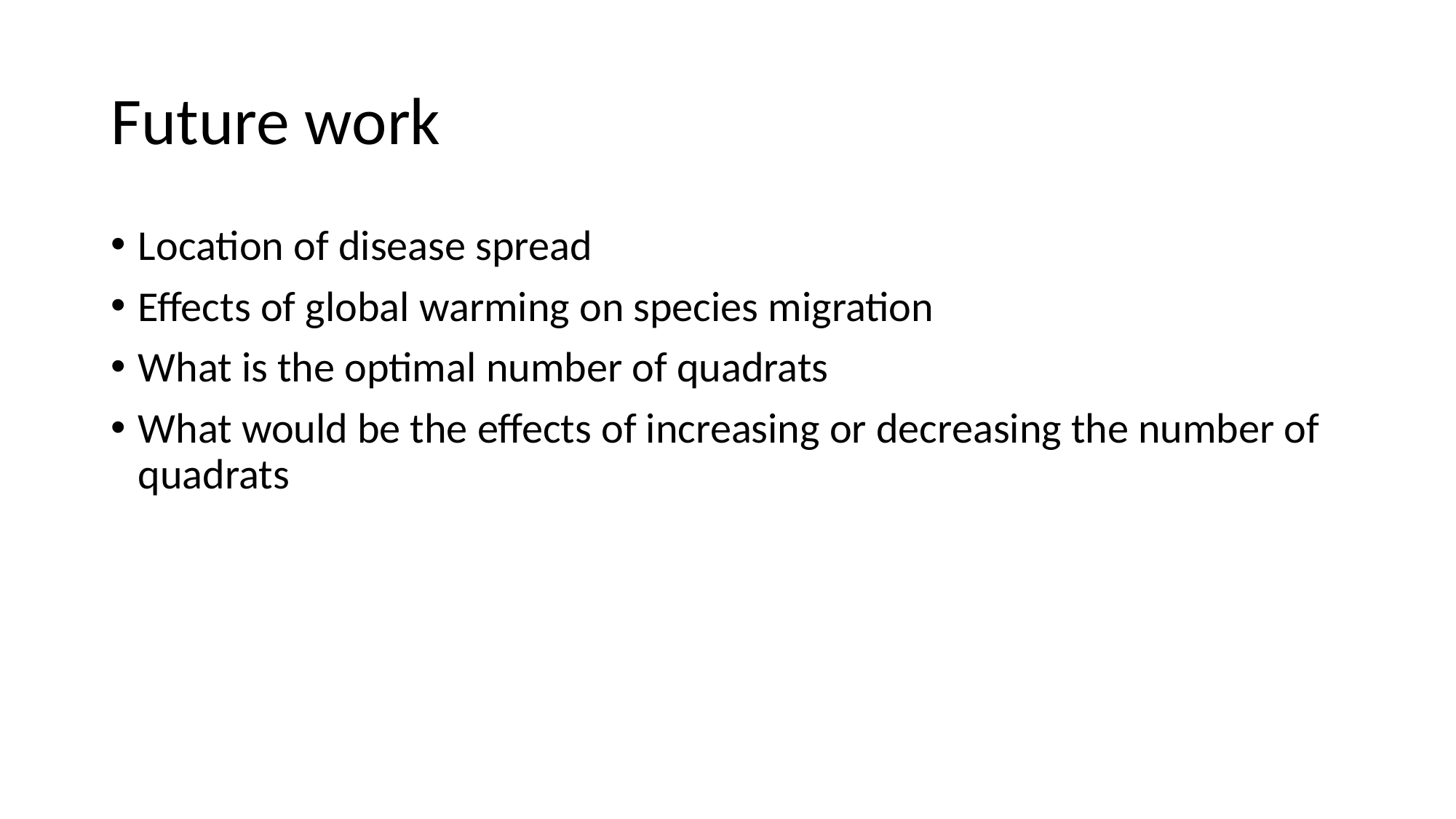

# Future work
Location of disease spread
Effects of global warming on species migration
What is the optimal number of quadrats
What would be the effects of increasing or decreasing the number of quadrats